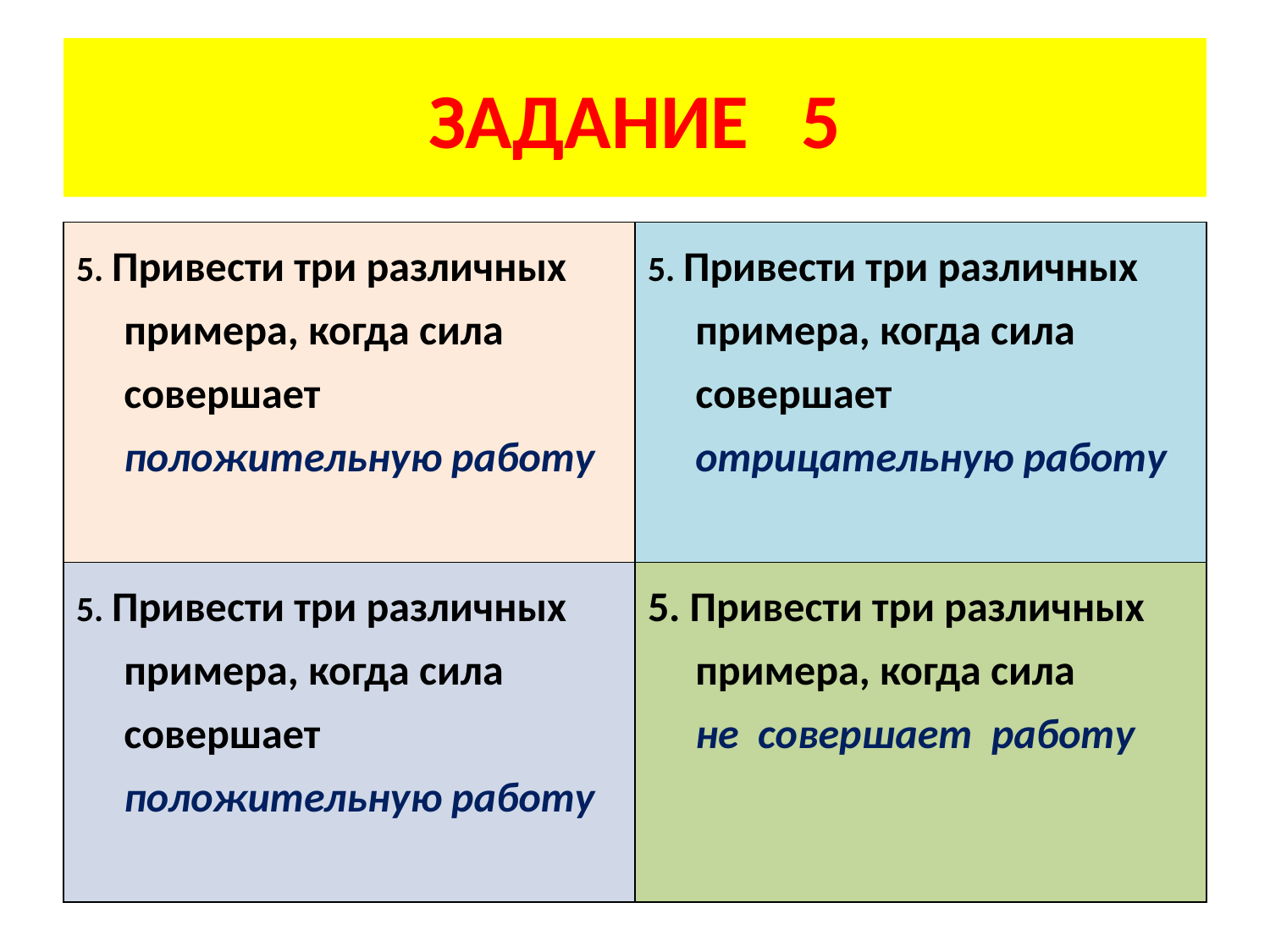

# ЗАДАНИЕ   5
| 5. Привести три различных примера, когда сила совершает положительную работу | 5. Привести три различных примера, когда сила совершает отрицательную работу |
| --- | --- |
| 5. Привести три различных примера, когда сила совершает положительную работу | 5. Привести три различных примера, когда сила не совершает работу |